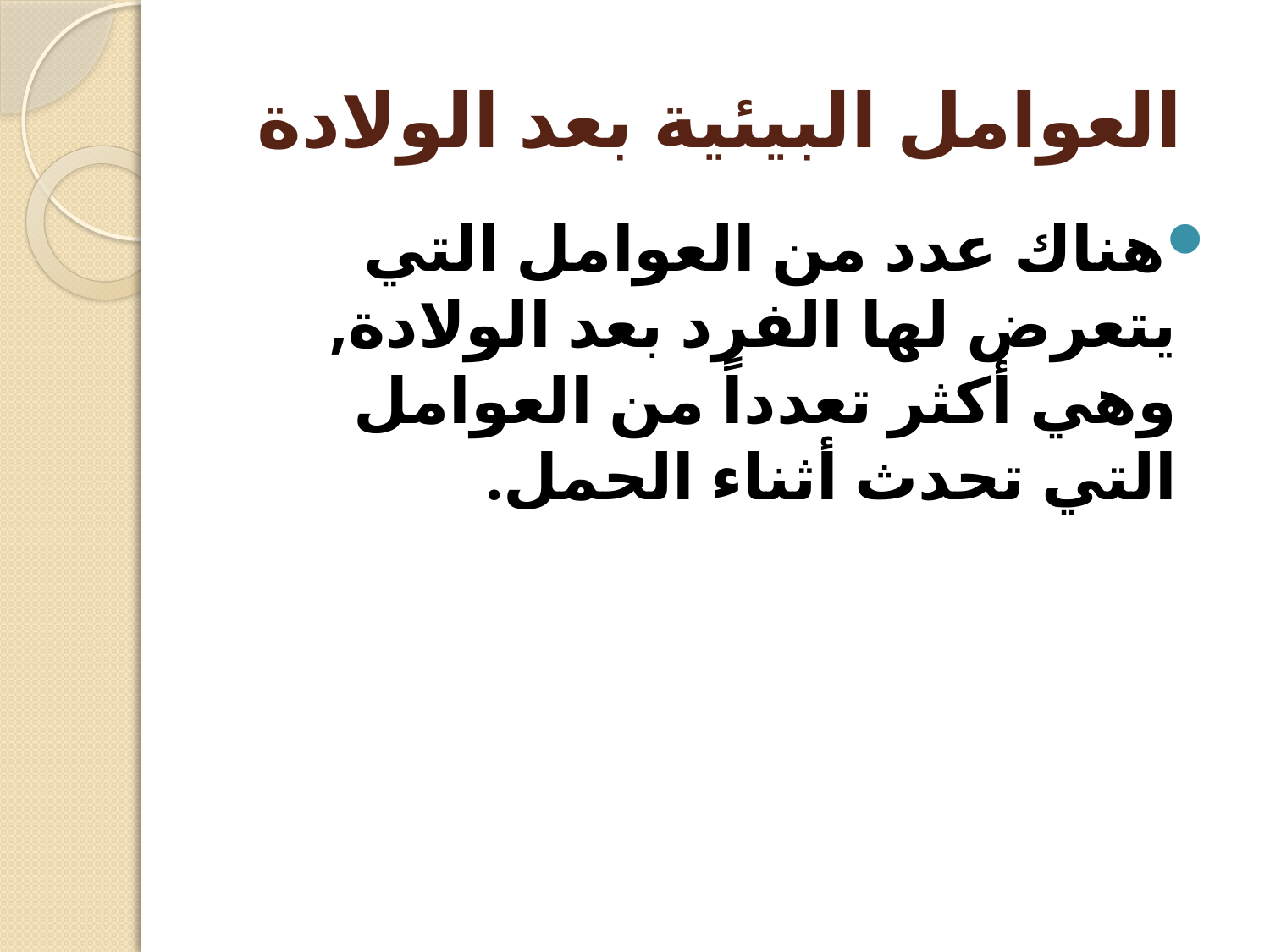

# العوامل البيئية بعد الولادة
هناك عدد من العوامل التي يتعرض لها الفرد بعد الولادة, وهي أكثر تعدداً من العوامل التي تحدث أثناء الحمل.